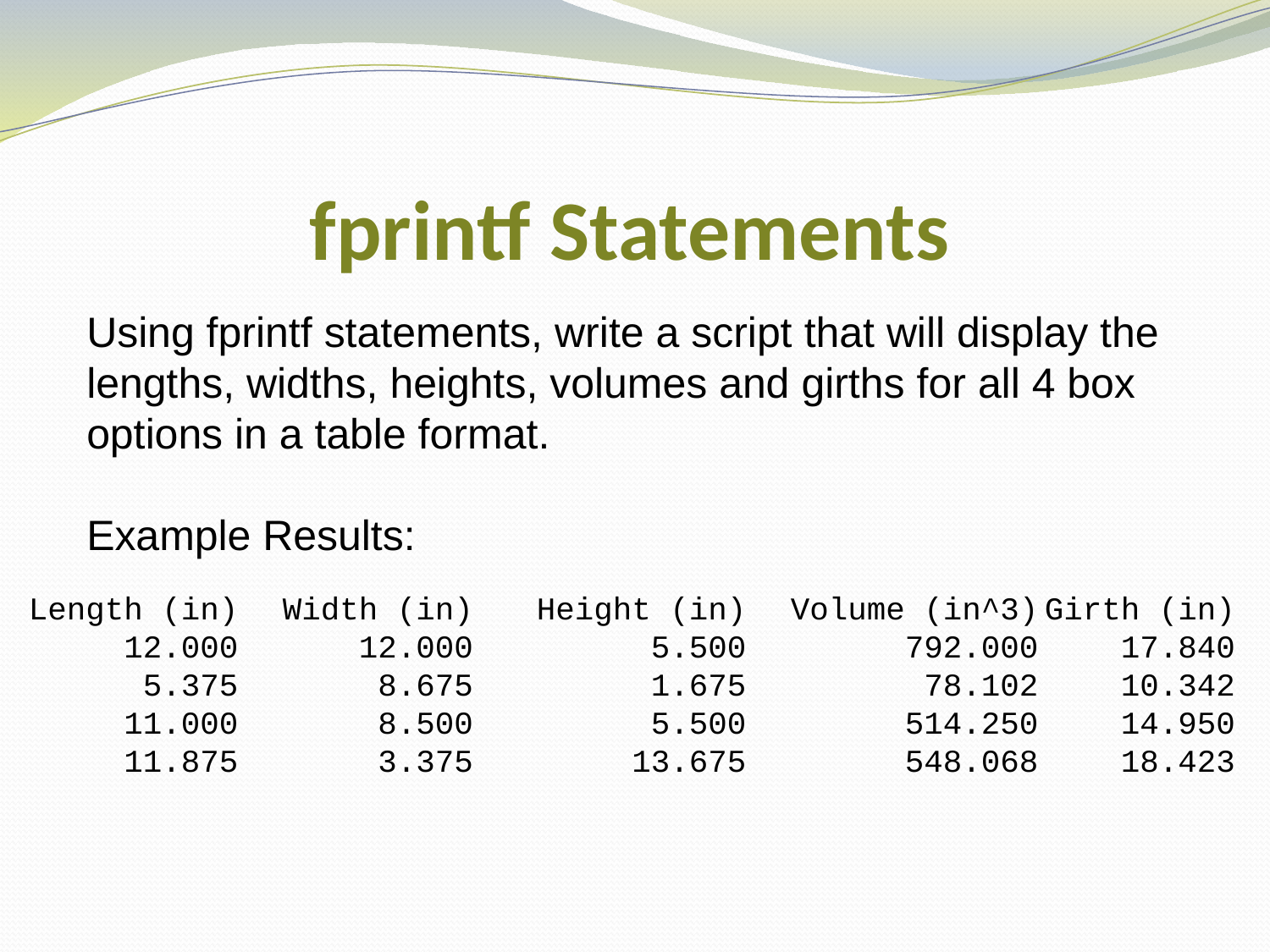

fprintf Statements
Using fprintf statements, write a script that will display the lengths, widths, heights, volumes and girths for all 4 box options in a table format.

Example Results:
Length (in)	Width (in)	Height (in)	Volume (in^3)	Girth (in)
     12.000	    12.000	      5.500	      792.000	    17.840
      5.375	     8.675	      1.675	       78.102	    10.342
     11.000	     8.500	      5.500	      514.250	    14.950
     11.875	     3.375	     13.675	      548.068	    18.423